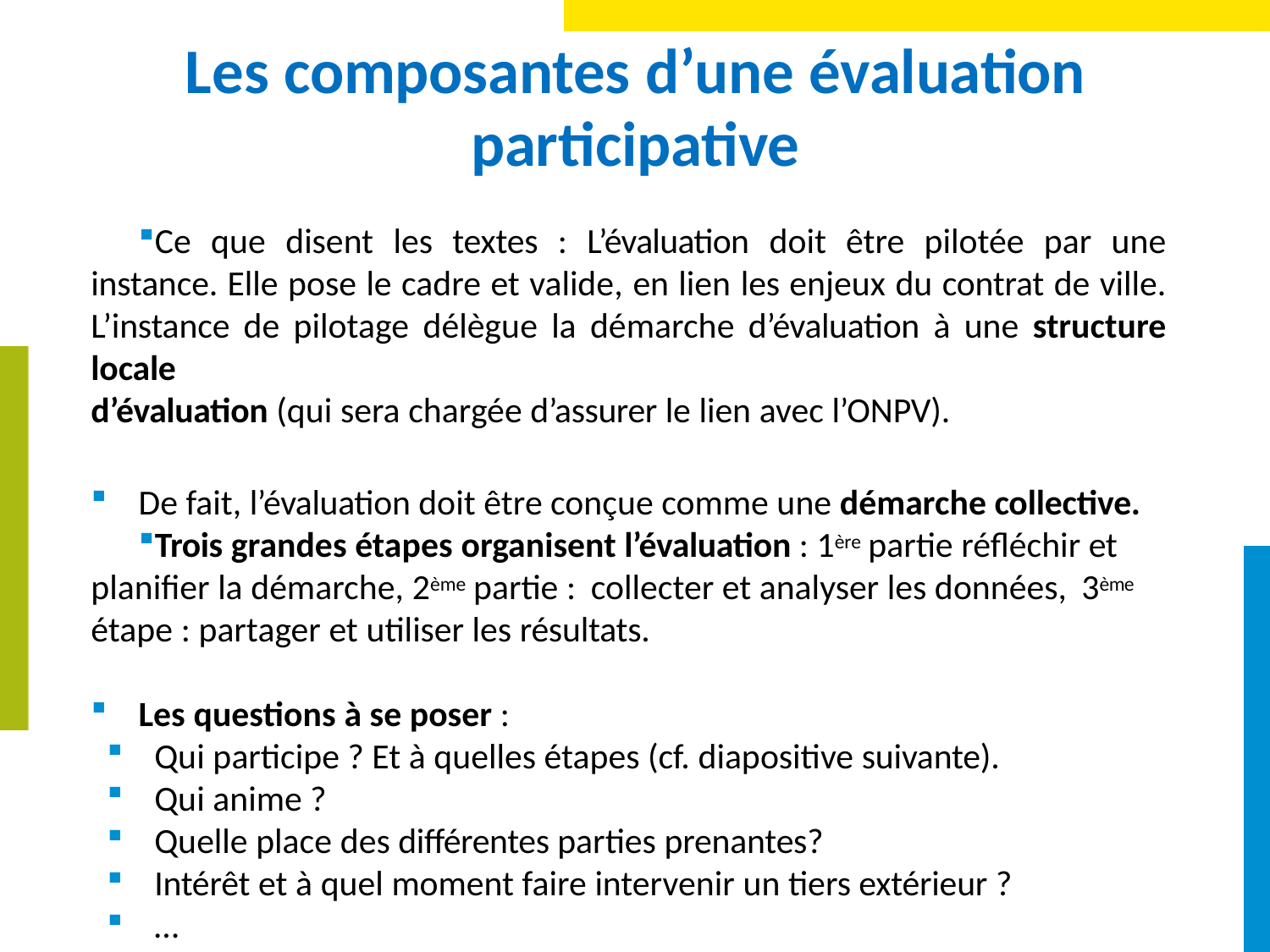

# Les composantes d’une évaluation
participative
Ce que disent les textes : L’évaluation doit être pilotée par une instance. Elle pose le cadre et valide, en lien les enjeux du contrat de ville. L’instance de pilotage délègue la démarche d’évaluation à une structure locale
d’évaluation (qui sera chargée d’assurer le lien avec l’ONPV).

De fait, l’évaluation doit être conçue comme une démarche collective.
Trois grandes étapes organisent l’évaluation : 1ère partie réfléchir et planifier la démarche, 2ème partie : collecter et analyser les données, 3ème étape : partager et utiliser les résultats.
Les questions à se poser :
Qui participe ? Et à quelles étapes (cf. diapositive suivante).
Qui anime ?
Quelle place des différentes parties prenantes?
Intérêt et à quel moment faire intervenir un tiers extérieur ?
…